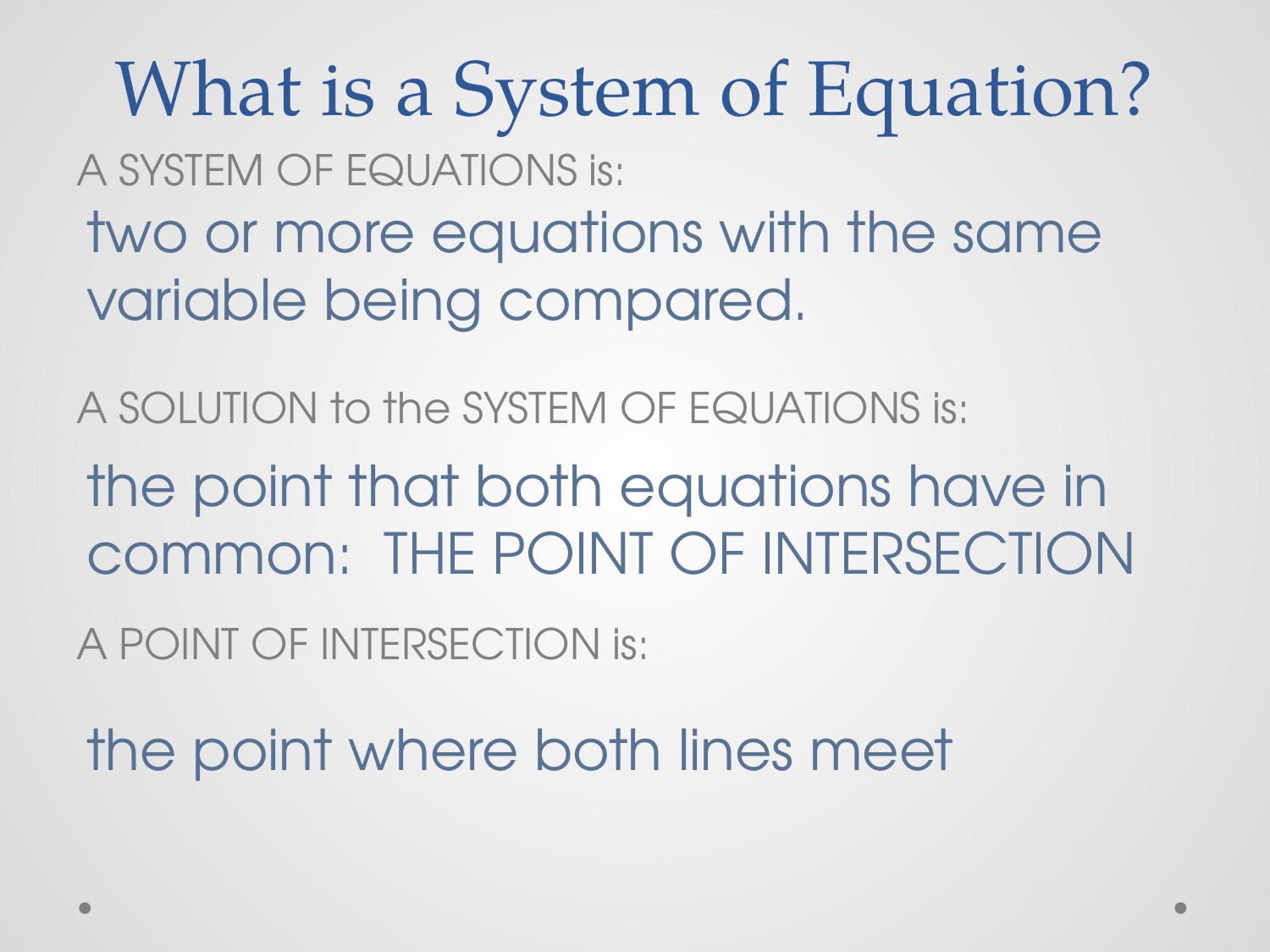

# What is a System of Equation?
A SYSTEM OF EQUATIONS is:

A SOLUTION to the SYSTEM OF EQUATIONS is:

A POINT OF INTERSECTION is:
two or more equations with the same variable being compared.
the point that both equations have in common:  THE POINT OF INTERSECTION
the point where both lines meet